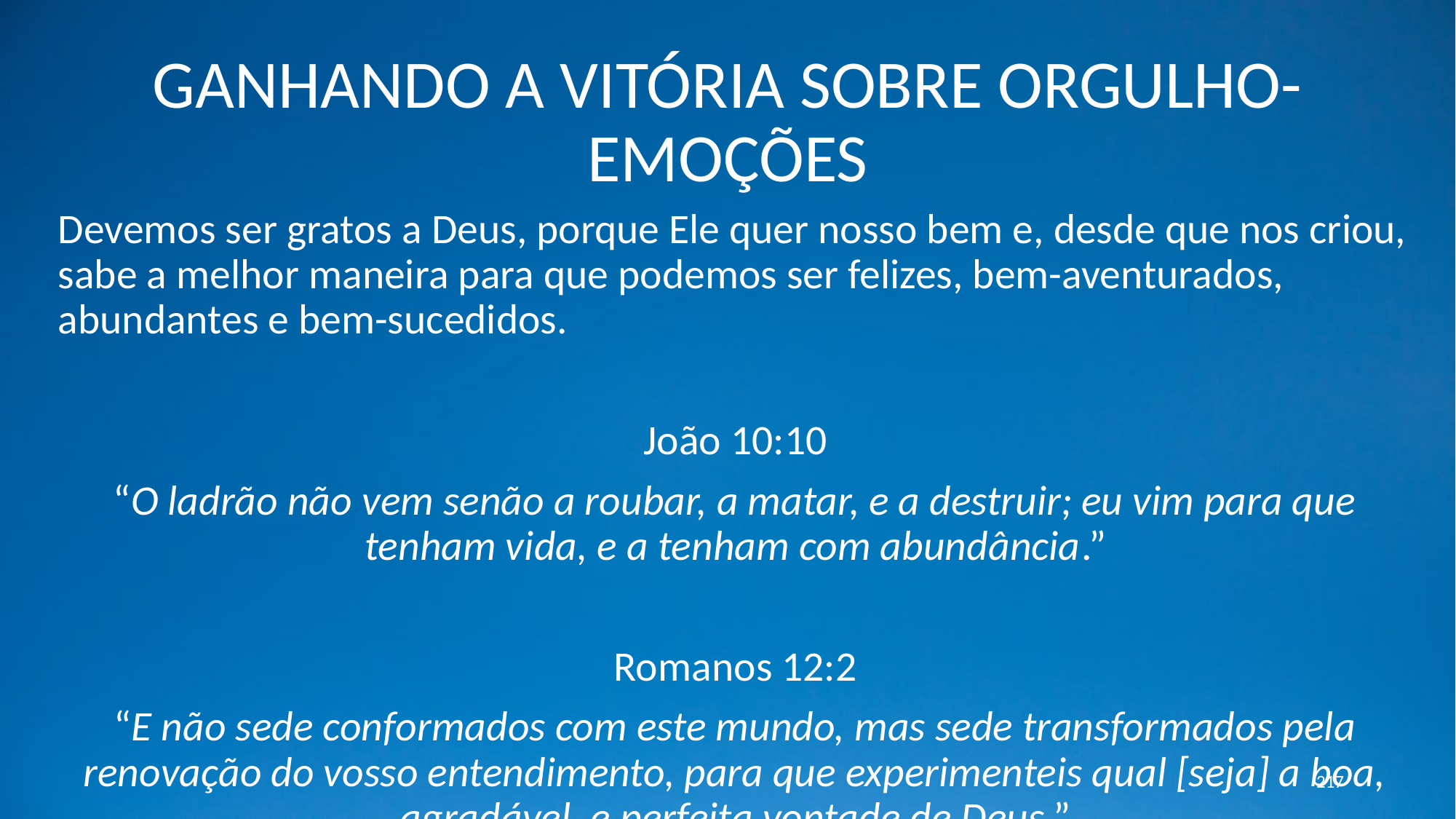

# GANHANDO A VITÓRIA SOBRE ORGULHO-EMOÇÕES
Devemos ser gratos a Deus, porque Ele quer nosso bem e, desde que nos criou, sabe a melhor maneira para que podemos ser felizes, bem-aventurados, abundantes e bem-sucedidos.

João 10:10
“O ladrão não vem senão a roubar, a matar, e a destruir; eu vim para que tenham vida, e a tenham com abundância.”

Romanos 12:2
“E não sede conformados com este mundo, mas sede transformados pela renovação do vosso entendimento, para que experimenteis qual [seja] a boa, agradável, e perfeita vontade de Deus.”
217